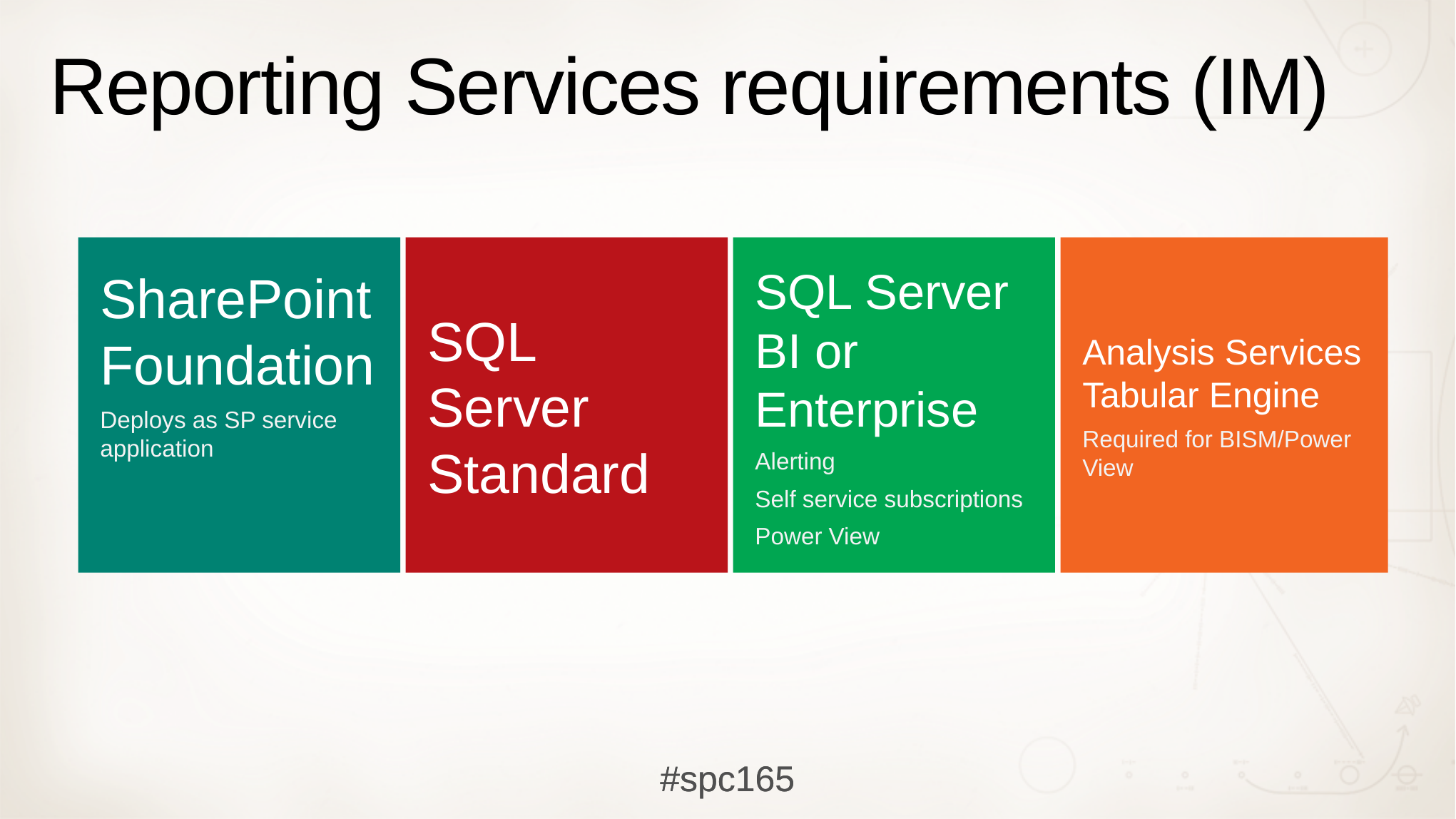

# Reporting Services requirements (IM)
SQL Server Standard
SQL Server BI or Enterprise
Alerting
Self service subscriptions
Power View
Analysis Services Tabular Engine
Required for BISM/Power View
SharePoint Foundation
Deploys as SP service application